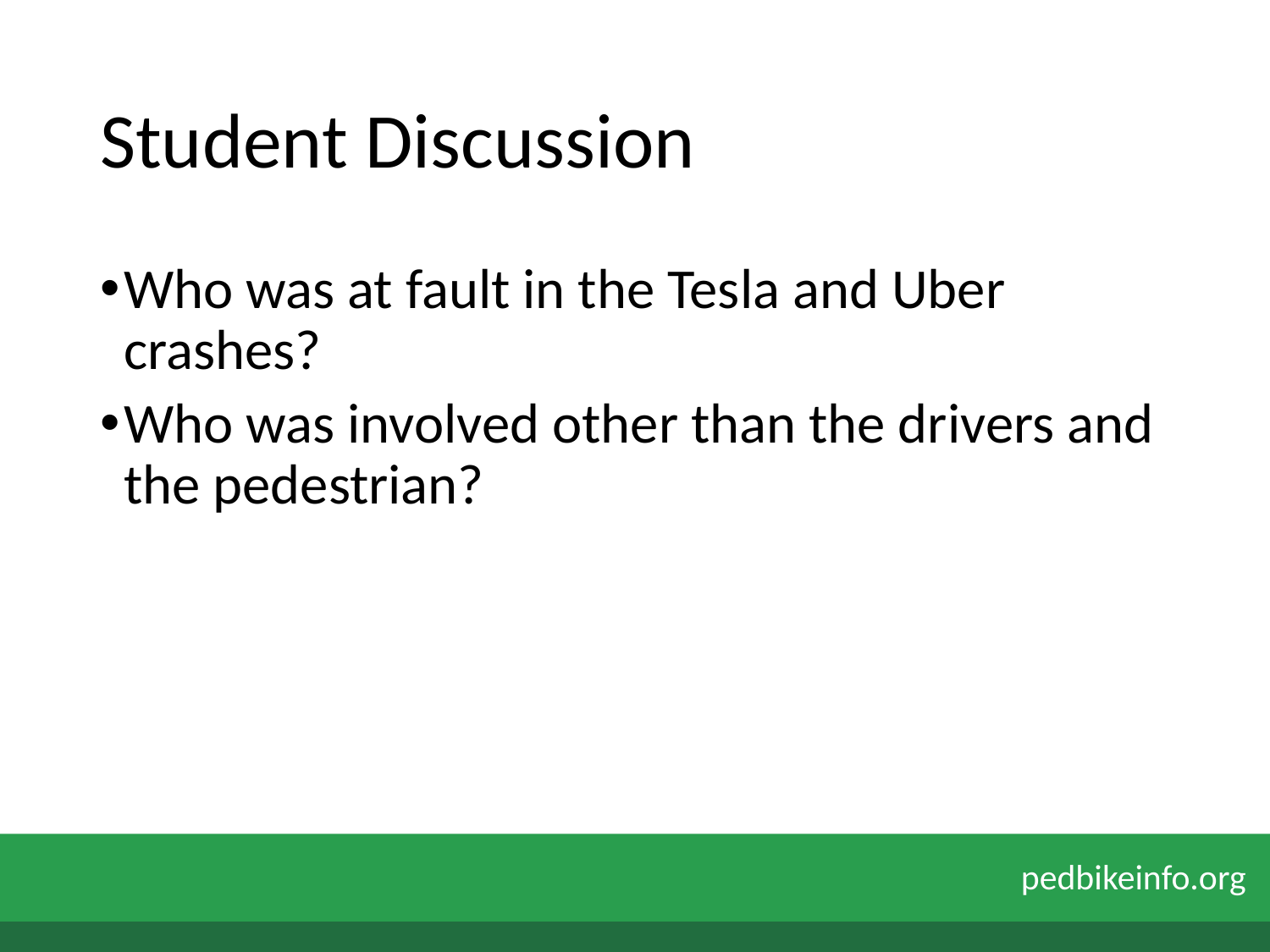

# Student Discussion
Who was at fault in the Tesla and Uber crashes?
Who was involved other than the drivers and the pedestrian?